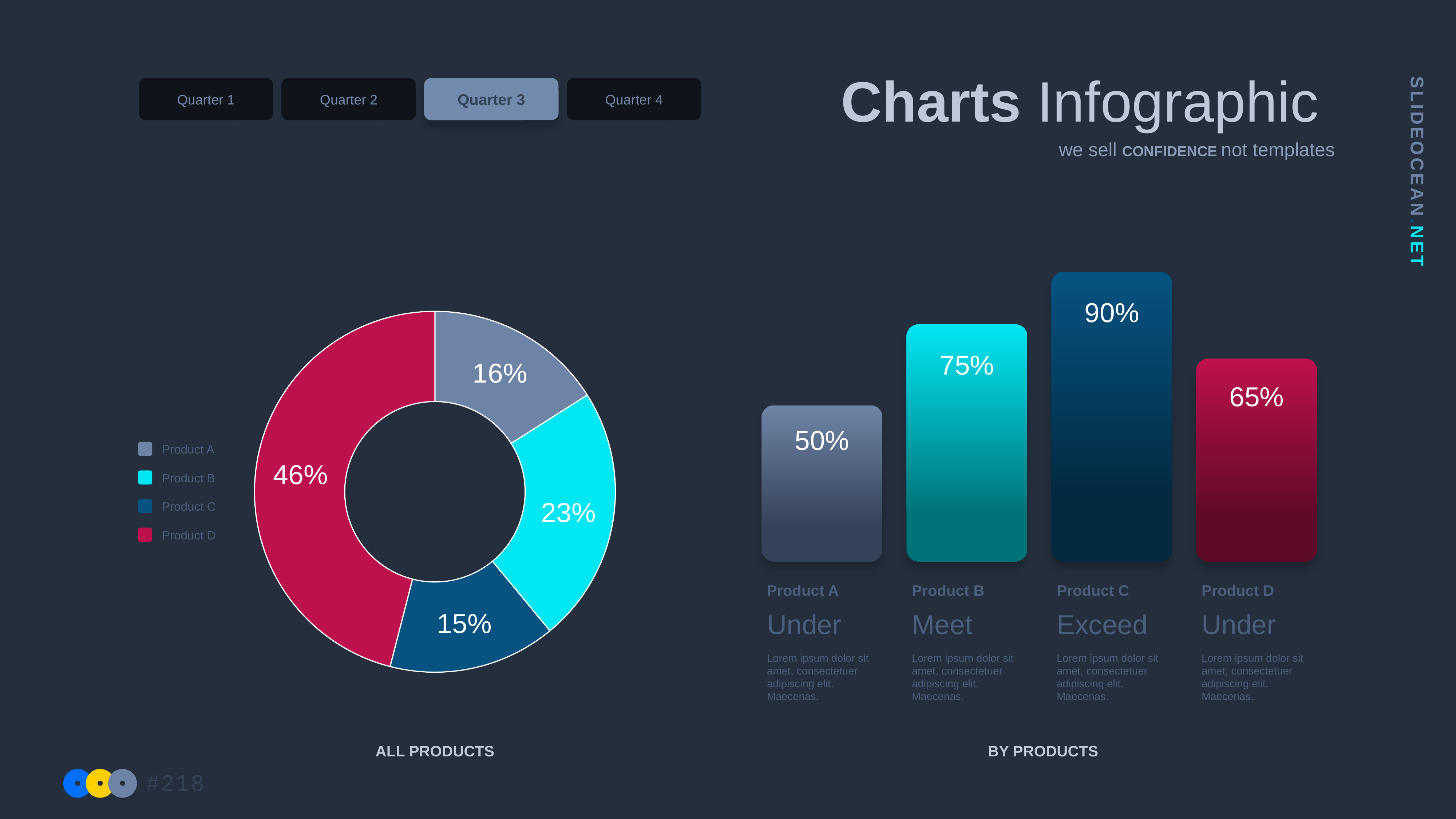

Charts Infographic

Quarter 2
Quarter 1
Quarter 3
Quarter 4
we sell CONFIDENCE not templates

90%

### Chart

| Category | Q3 |
|---|---|
| Product A | 16.0 |
| Product B | 23.0 |
| Product C | 15.0 |
| Product D | 46.0 |
75%

65%

50%
Product A

Product B

Product C

Product D

Product A
Under
Lorem ipsum dolor sit amet, consectetuer adipiscing elit. Maecenas.
Product B
Meet
Lorem ipsum dolor sit amet, consectetuer adipiscing elit. Maecenas.
Product C
Exceed
Lorem ipsum dolor sit amet, consectetuer adipiscing elit. Maecenas.
Product D
Under
Lorem ipsum dolor sit amet, consectetuer adipiscing elit. Maecenas.
ALL PRODUCTS
BY PRODUCTS
#218
Product A

Product B

Product C

Product D